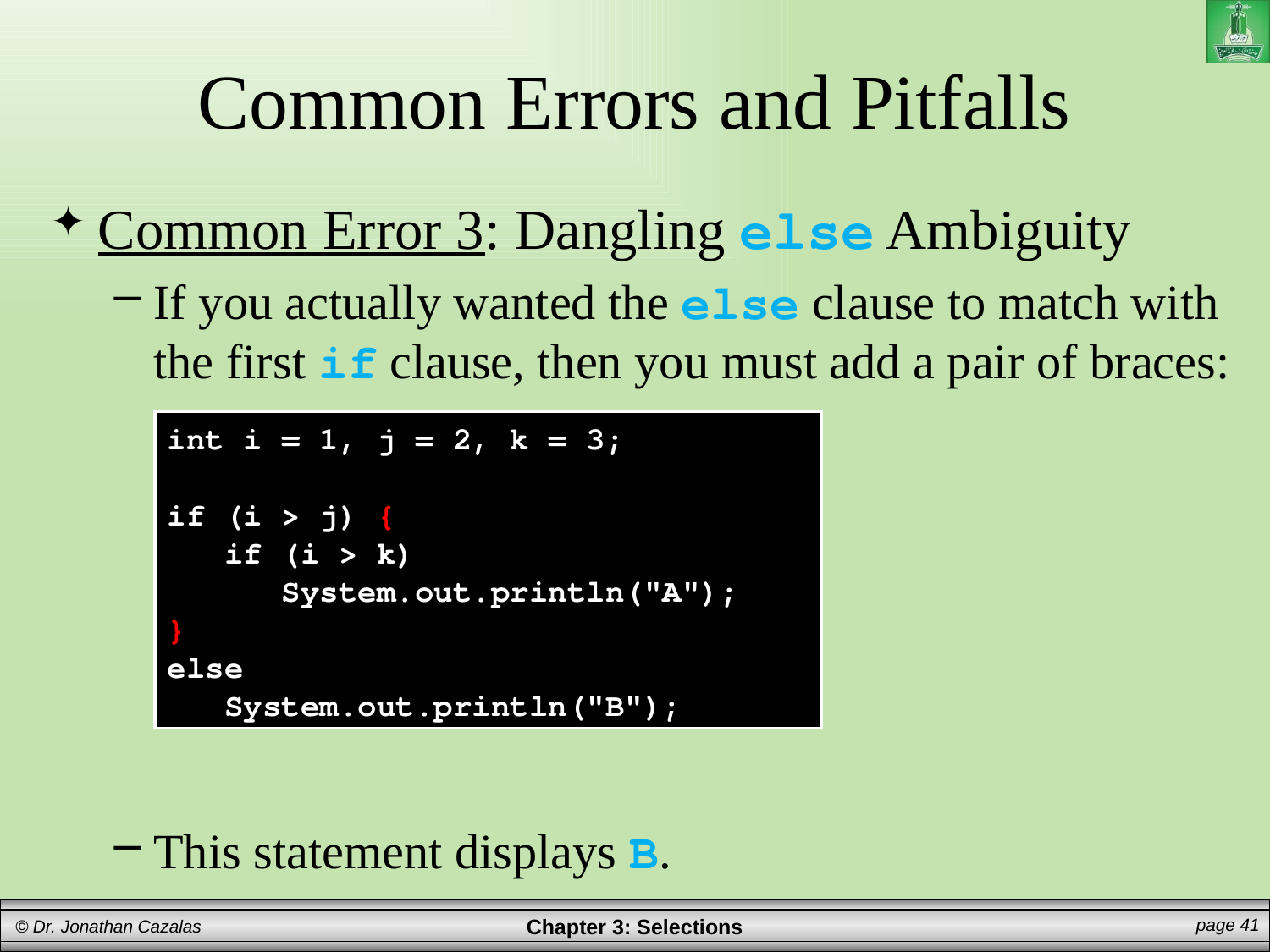

# Common Errors and Pitfalls
Common Error 3: Dangling else Ambiguity
If you actually wanted the else clause to match with the first if clause, then you must add a pair of braces:

This statement displays B.
int i = 1, j = 2, k = 3;

if (i > j) {
   if (i > k)
      System.out.println("A");
}
else
   System.out.println("B");